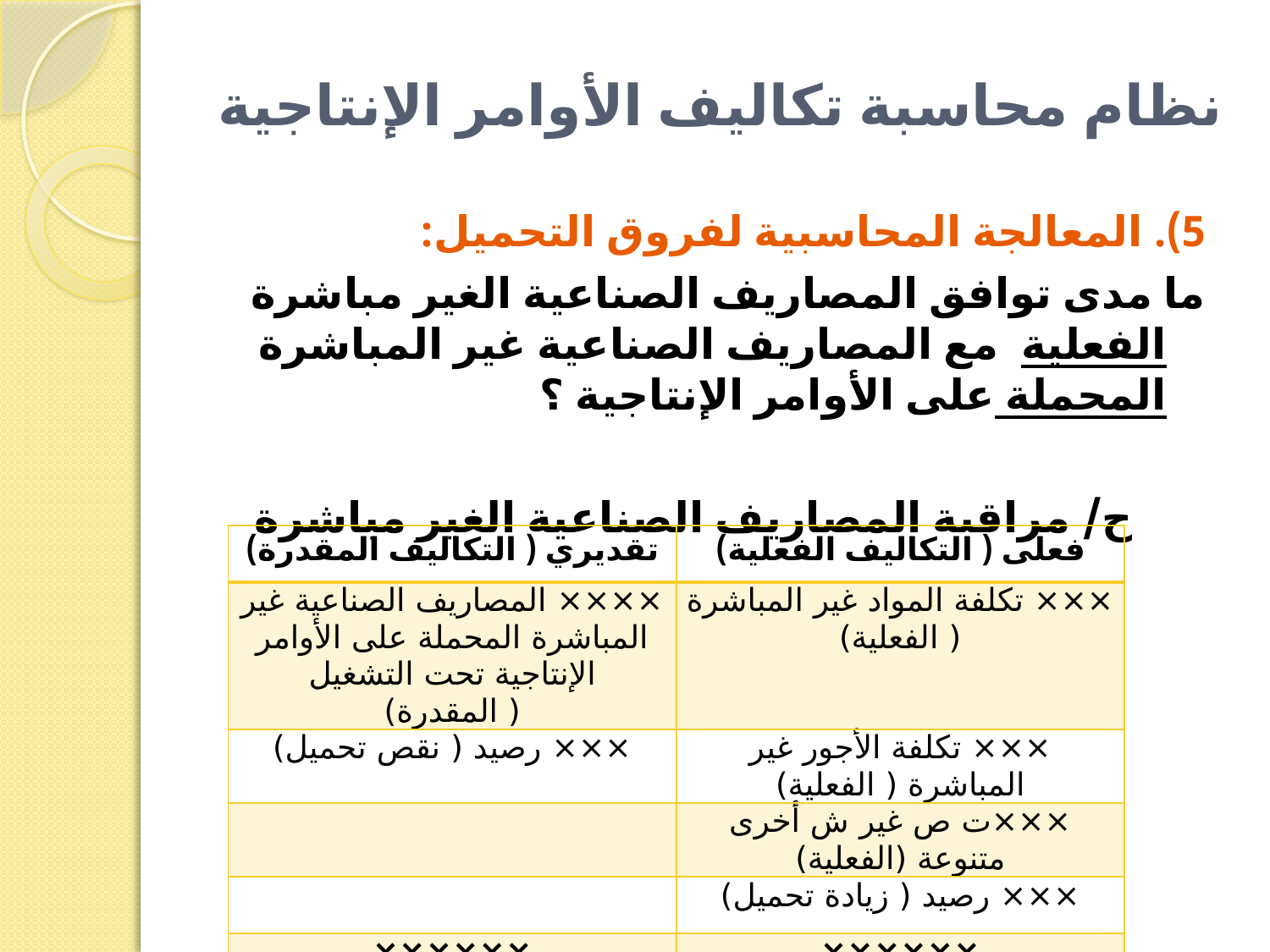

# نظام محاسبة تكاليف الأوامر الإنتاجية
5). المعالجة المحاسبية لفروق التحميل:
ما مدى توافق المصاريف الصناعية الغير مباشرة  الفعلية  مع المصاريف الصناعية غير المباشرة المحملة على الأوامر الإنتاجية ؟

ح/ مراقبة المصاريف الصناعية الغير مباشرة

| تقديري ( التكاليف المقدرة) | فعلى ( التكاليف الفعلية) |
| --- | --- |
| ×××× المصاريف الصناعية غير المباشرة المحملة على الأوامر الإنتاجية تحت التشغيل ( المقدرة) | ××× تكلفة المواد غير المباشرة ( الفعلية) |
| ××× رصيد ( نقص تحميل) | ××× تكلفة الأجور غير المباشرة ( الفعلية) |
|  | ×××ت ص غير ش أخرى متنوعة (الفعلية) |
|  | ××× رصيد ( زيادة تحميل) |
| ×××××× | ×××××× |